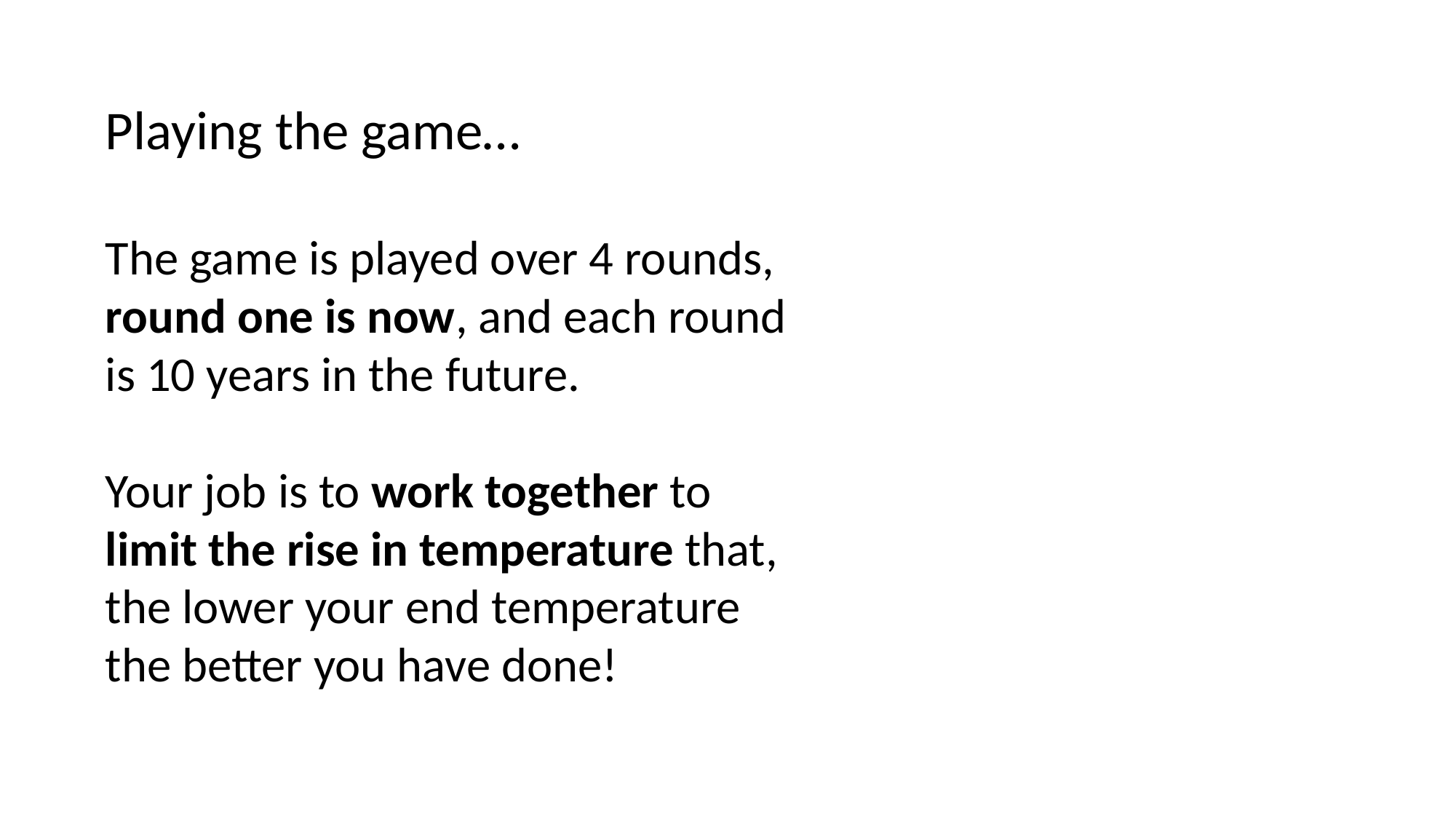

Playing the game…

The game is played over 4 rounds, round one is now, and each round is 10 years in the future.

Your job is to work together to limit the rise in temperature that, the lower your end temperature the better you have done!